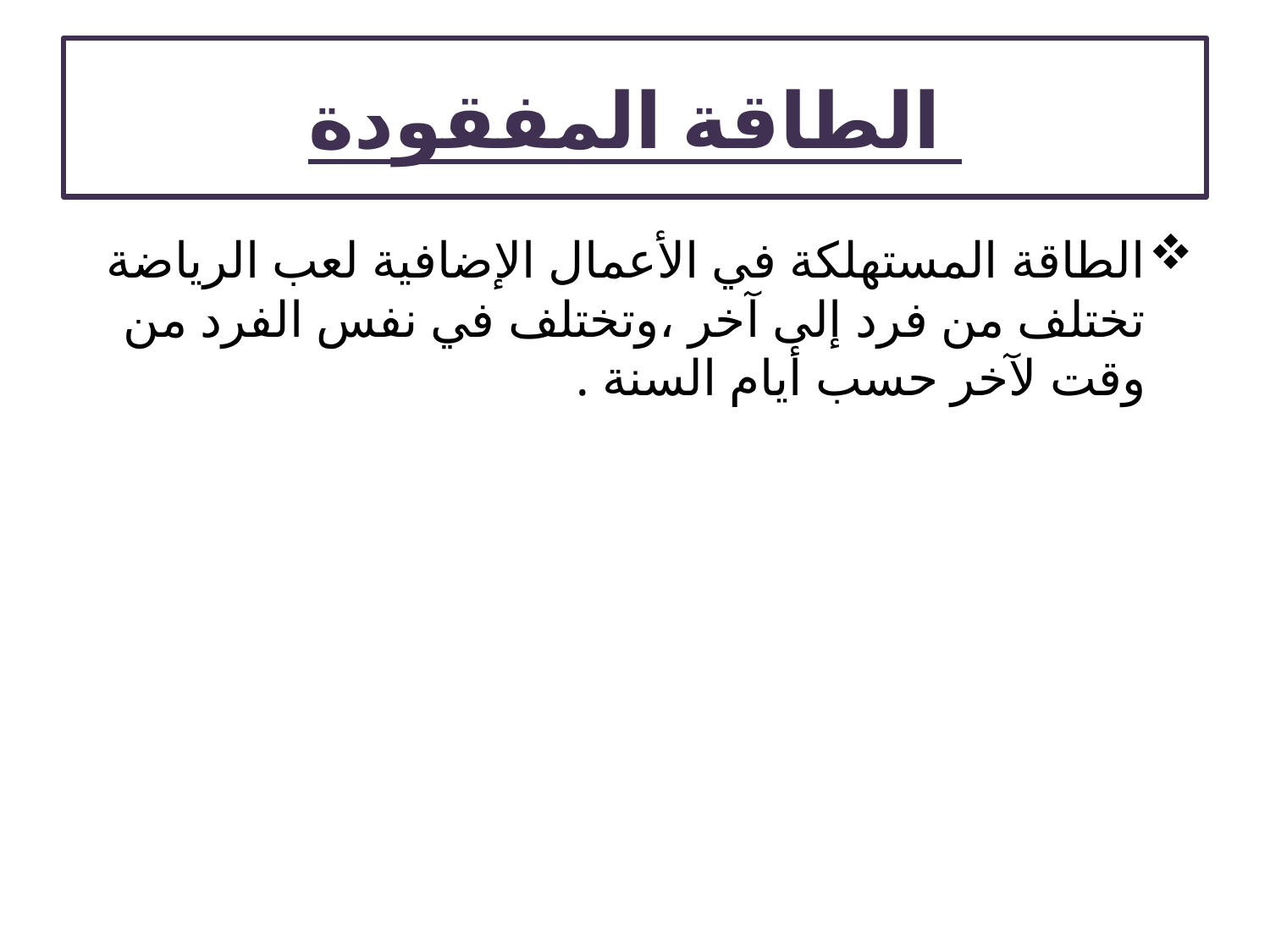

# الطاقة المفقودة
الطاقة المستهلكة في الأعمال الإضافية لعب الرياضة تختلف من فرد إلى آخر ،وتختلف في نفس الفرد من وقت لآخر حسب أيام السنة .